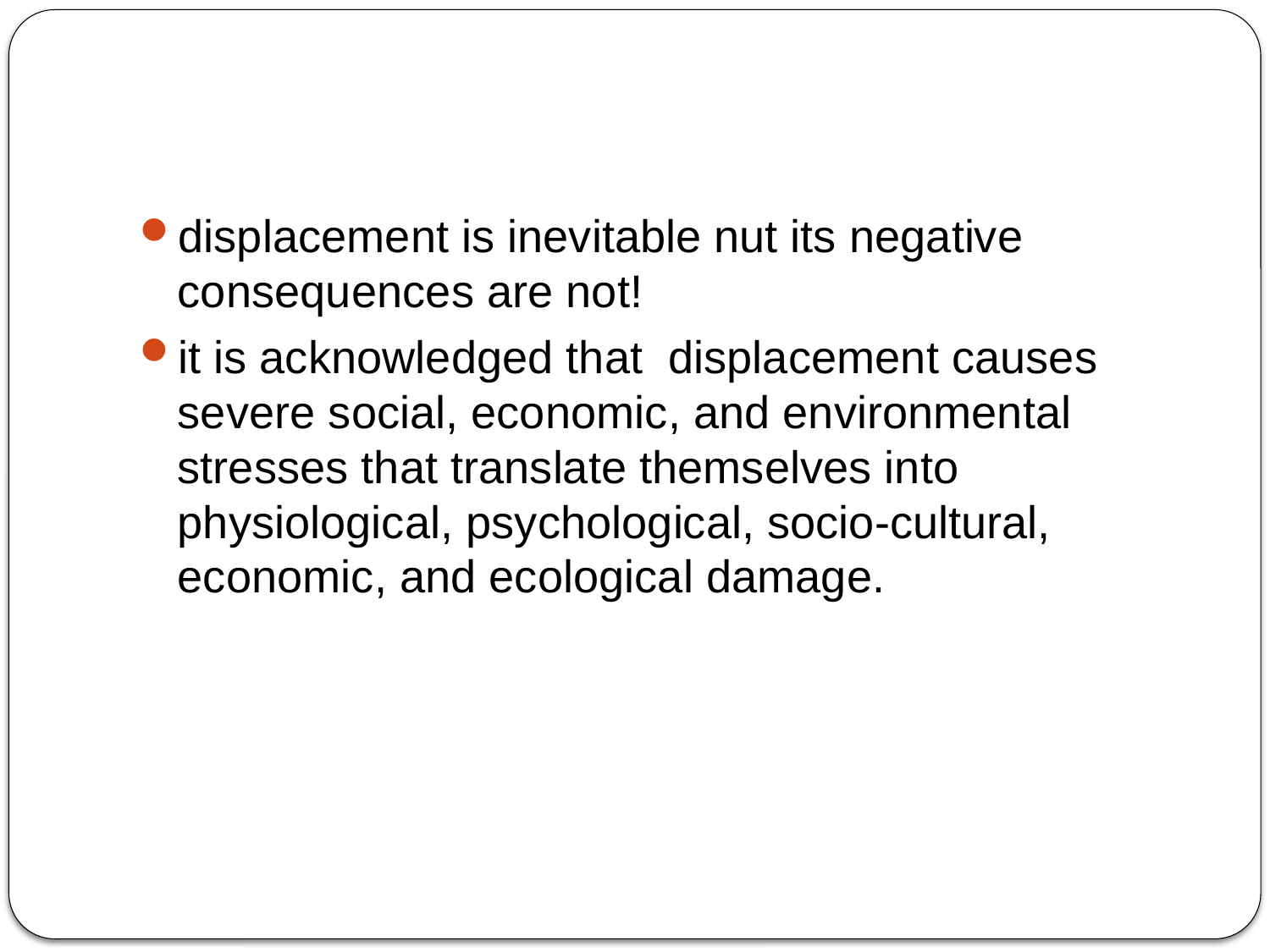

#
displacement is inevitable nut its negative consequences are not!
it is acknowledged that  displacement causes severe social, economic, and environmental stresses that translate themselves into  physiological, psychological, socio-cultural, economic, and ecological damage.